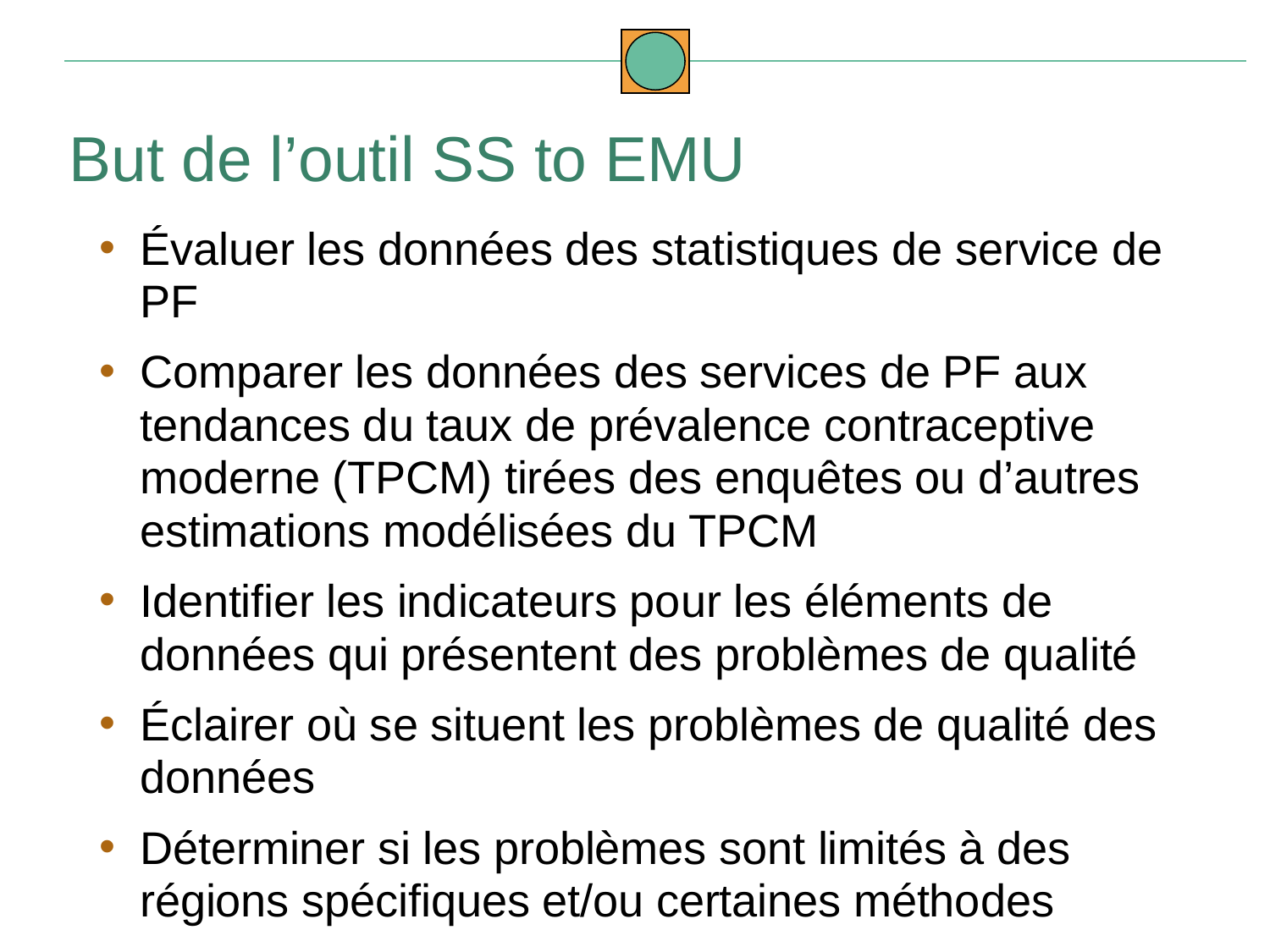

But de l’outil SS to EMU
Évaluer les données des statistiques de service de PF
Comparer les données des services de PF aux tendances du taux de prévalence contraceptive moderne (TPCM) tirées des enquêtes ou d’autres estimations modélisées du TPCM
Identifier les indicateurs pour les éléments de données qui présentent des problèmes de qualité
Éclairer où se situent les problèmes de qualité des données
Déterminer si les problèmes sont limités à des régions spécifiques et/ou certaines méthodes